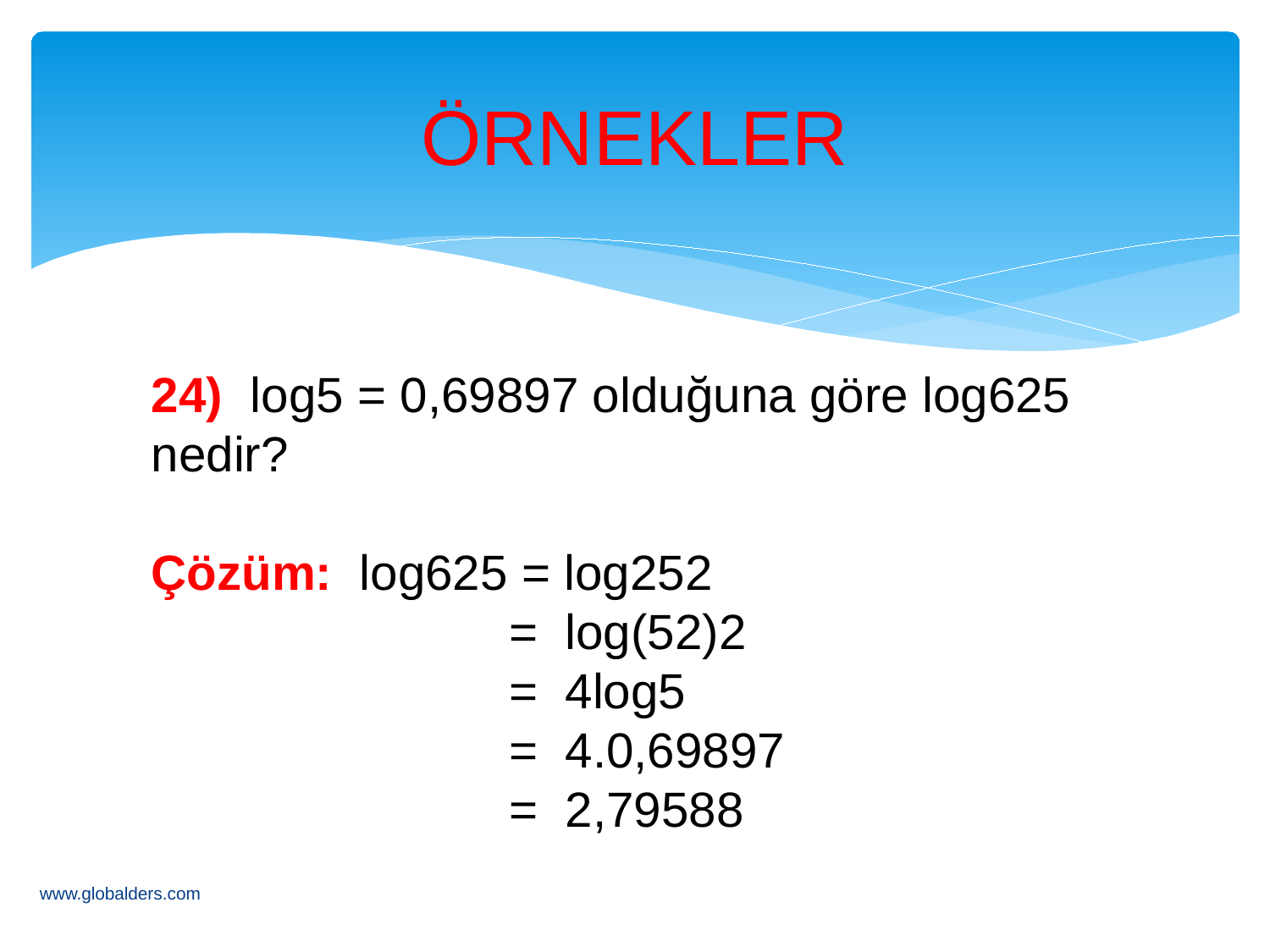

# ÖRNEKLER
24)  log5 = 0,69897 olduğuna göre log625 nedir?

Çözüm:  log625 = log252
                          =  log(52)2
                          =  4log5
                          =  4.0,69897
                          =  2,79588
www.globalders.com